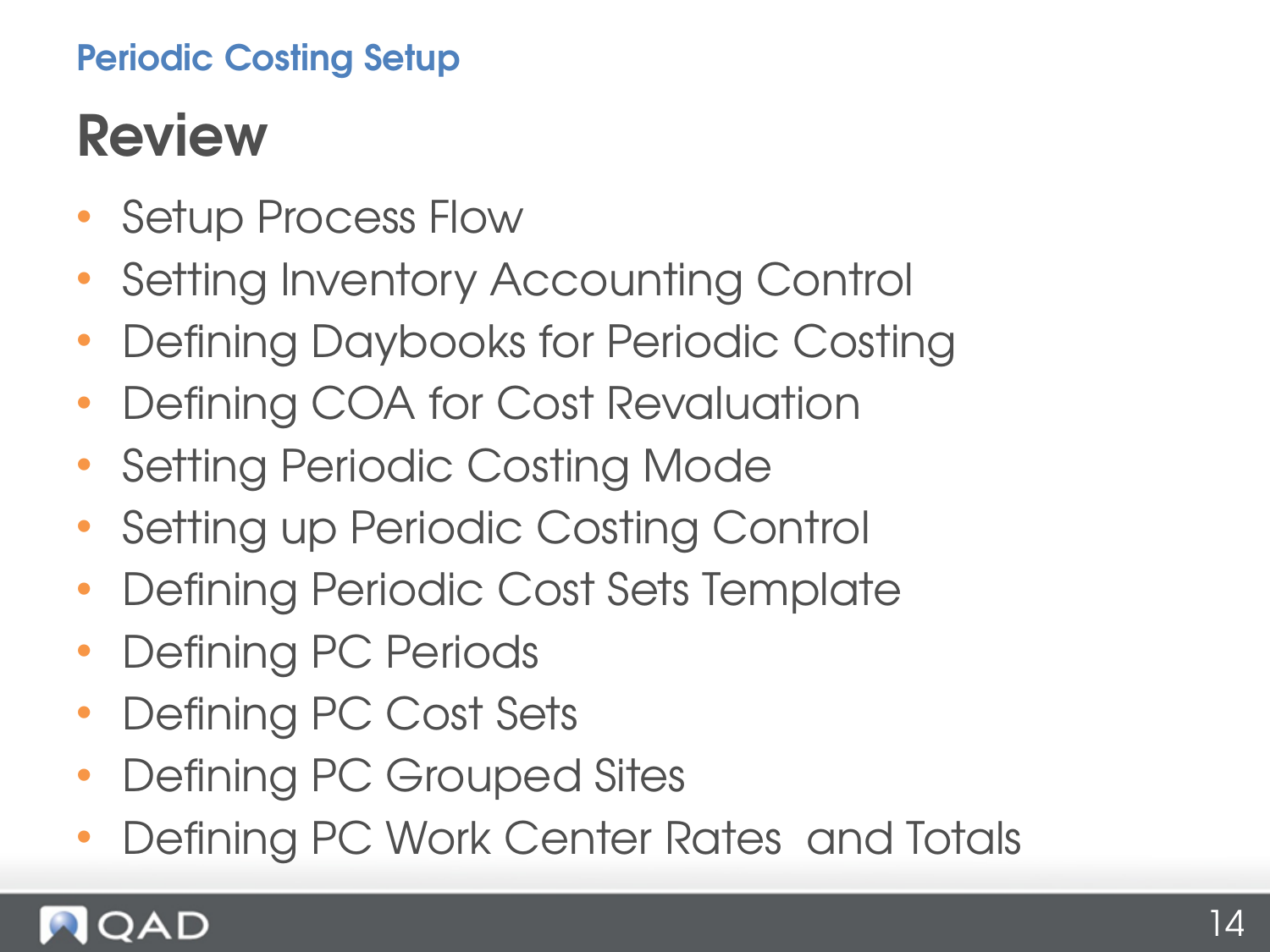

Periodic Costing Setup
# Review
Setup Process Flow
Setting Inventory Accounting Control
Defining Daybooks for Periodic Costing
Defining COA for Cost Revaluation
Setting Periodic Costing Mode
Setting up Periodic Costing Control
Defining Periodic Cost Sets Template
Defining PC Periods
Defining PC Cost Sets
Defining PC Grouped Sites
Defining PC Work Center Rates  and Totals
14